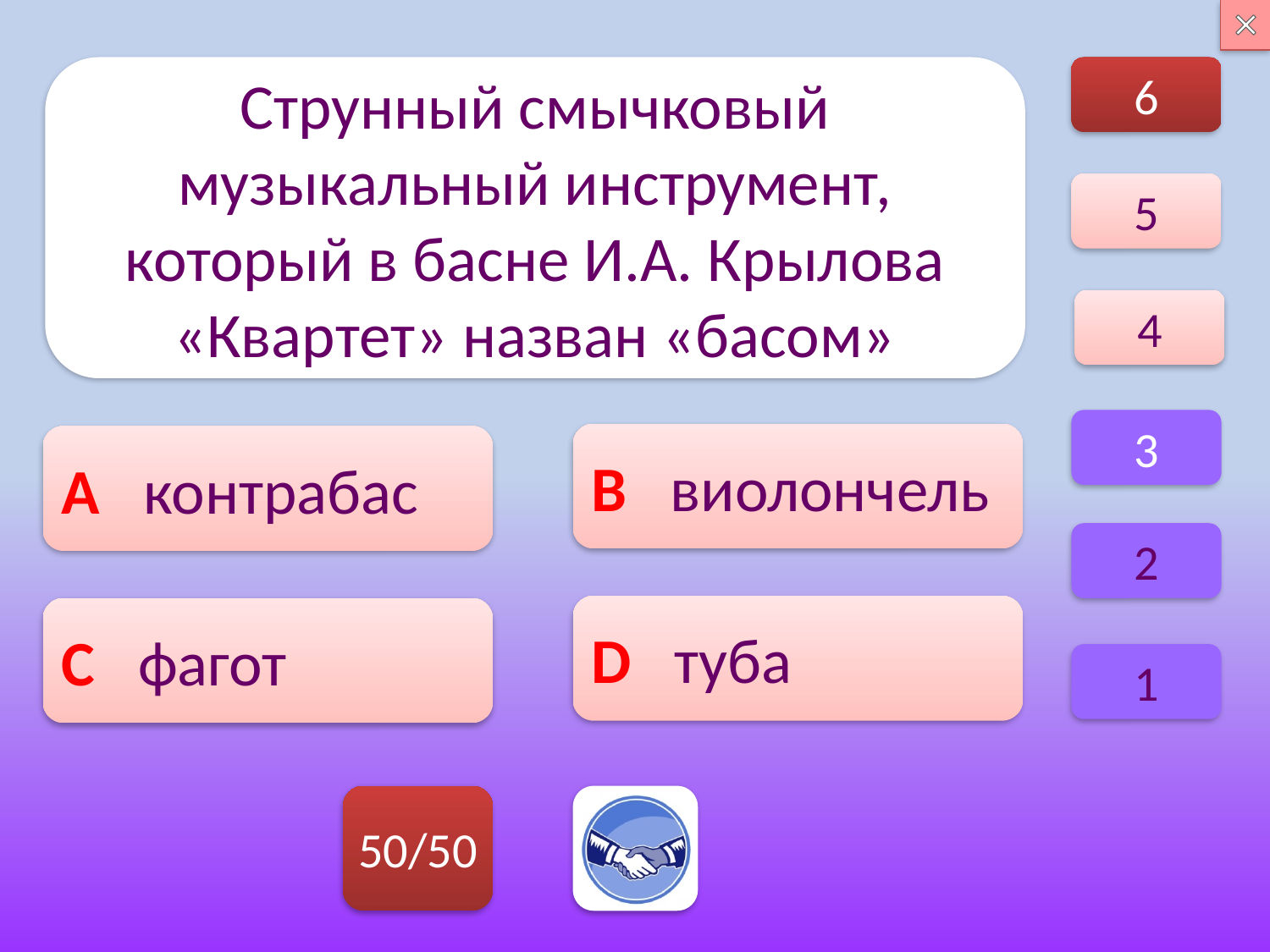

6
Струнный смычковый музыкальный инструмент, который в басне И.А. Крылова «Квартет» назван «басом»
5
4
3
В   виолончель
А   контрабас
2
D   туба
C   фагот
1
50/50